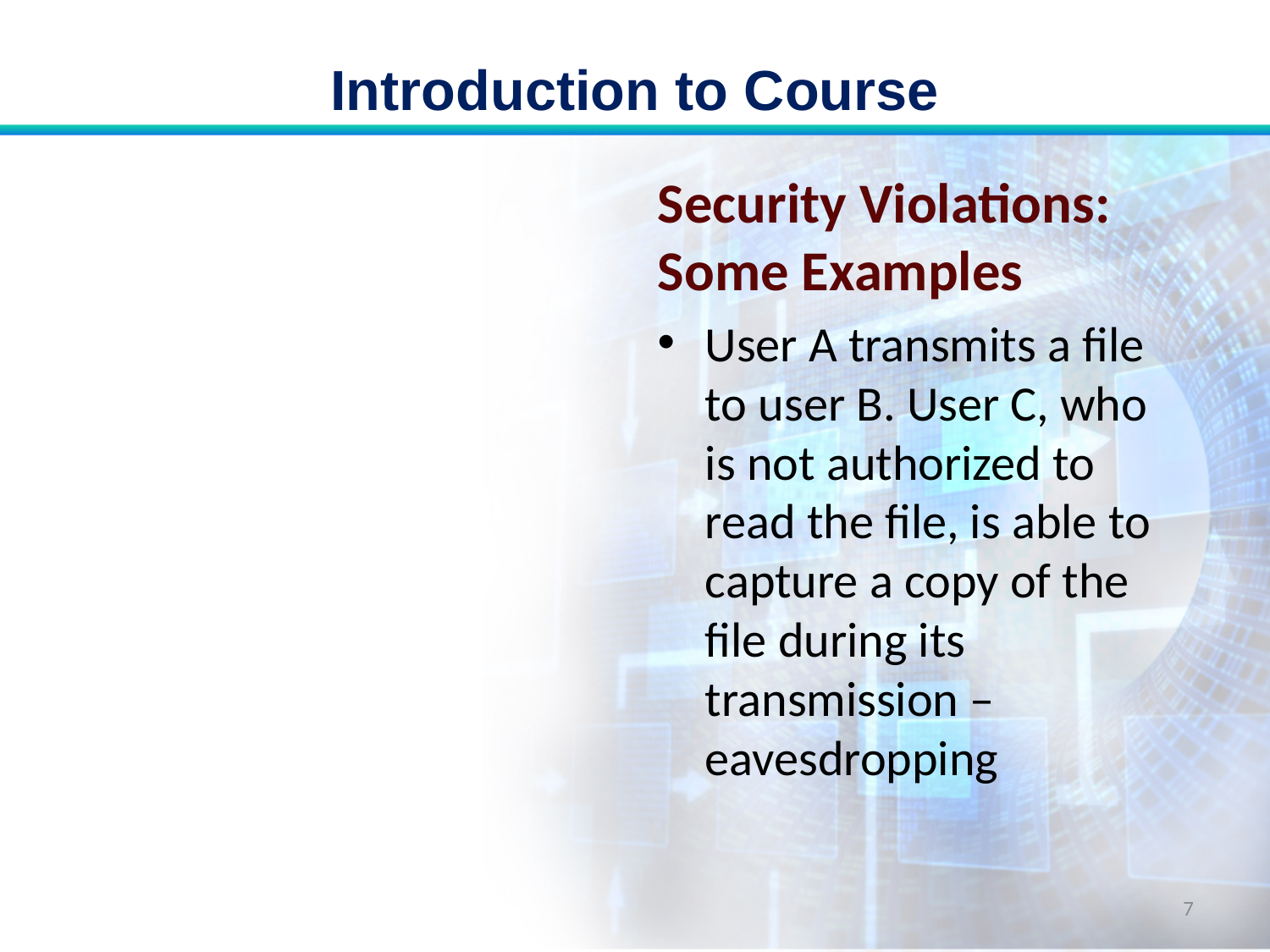

# Introduction to Course
Security Violations: Some Examples
User A transmits a file to user B. User C, who is not authorized to read the file, is able to capture a copy of the file during its transmission – eavesdropping

7